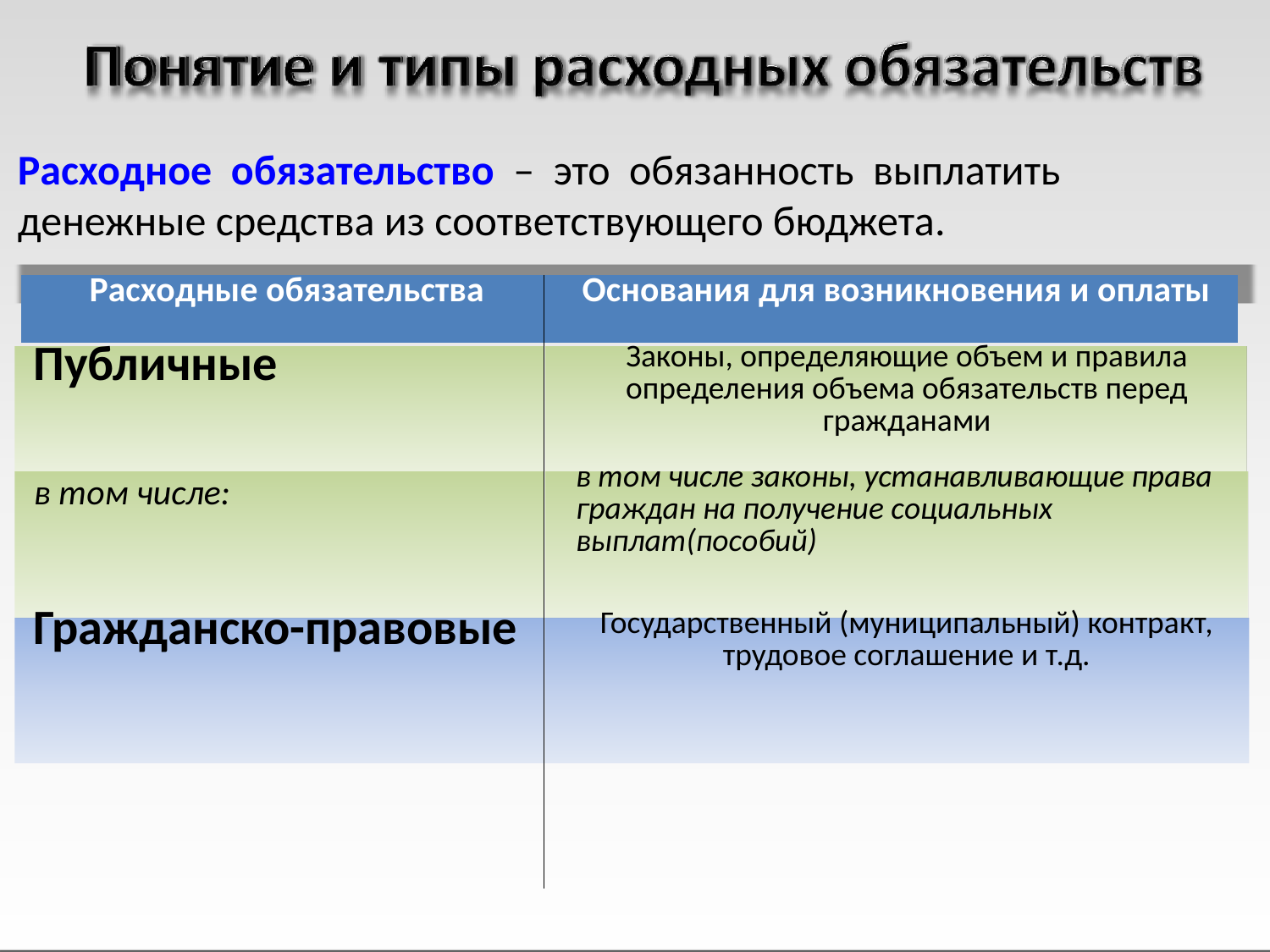

Расходное  обязательство  –  это  обязанность  выплатить  денежные средства из соответствующего бюджета.

| Расходные обязательства | Основания для возникновения и оплаты |
| --- | --- |
| Публичные в том числе: Гражданско-правовые | Законы, определяющие объем и правила определения объема обязательств перед гражданами в том числе законы, устанавливающие права граждан на получение социальных выплат(пособий) Государственный (муниципальный) контракт, трудовое соглашение и т.д. |